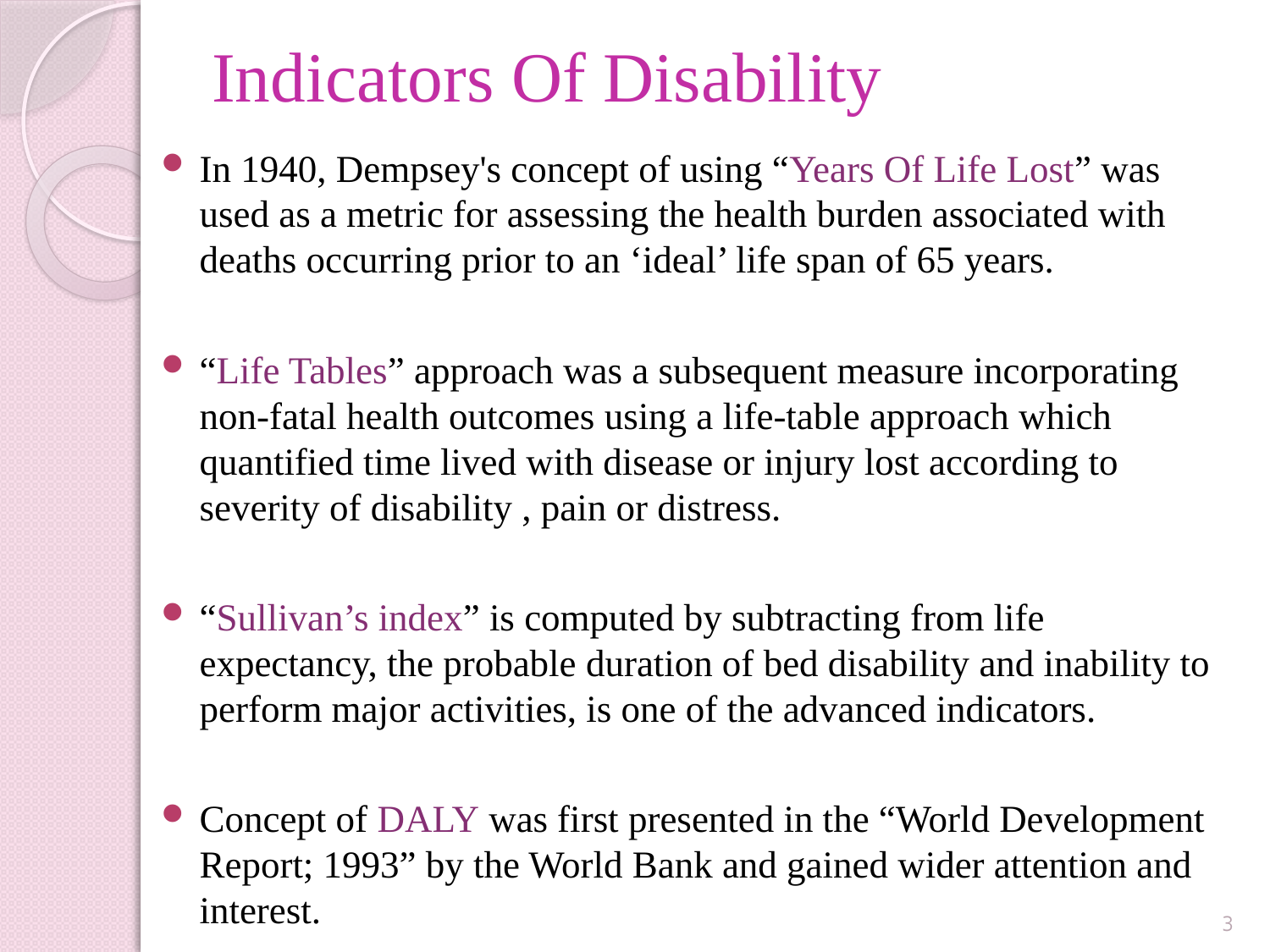

# Indicators Of Disability
In 1940, Dempsey's concept of using “Years Of Life Lost” was used as a metric for assessing the health burden associated with deaths occurring prior to an ‘ideal’ life span of 65 years.

“Life Tables” approach was a subsequent measure incorporating non-fatal health outcomes using a life-table approach which quantified time lived with disease or injury lost according to severity of disability , pain or distress.

“Sullivan’s index” is computed by subtracting from life expectancy, the probable duration of bed disability and inability to perform major activities, is one of the advanced indicators.

Concept of DALY was first presented in the “World Development Report; 1993” by the World Bank and gained wider attention and interest.
3